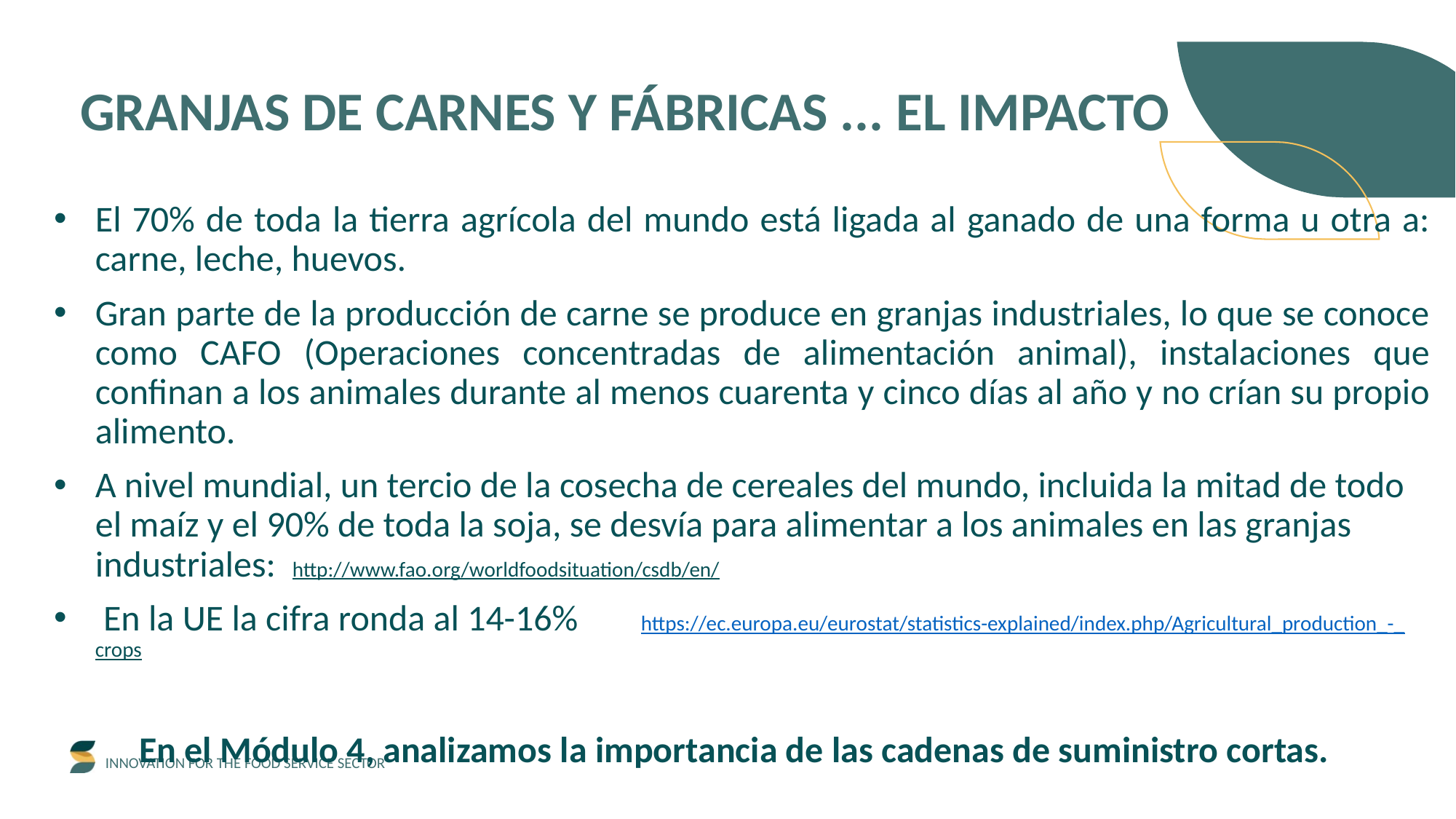

GRANJAS DE CARNES Y FÁBRICAS ... EL IMPACTO
El 70% de toda la tierra agrícola del mundo está ligada al ganado de una forma u otra a: carne, leche, huevos.
Gran parte de la producción de carne se produce en granjas industriales, lo que se conoce como CAFO (Operaciones concentradas de alimentación animal), instalaciones que confinan a los animales durante al menos cuarenta y cinco días al año y no crían su propio alimento.
A nivel mundial, un tercio de la cosecha de cereales del mundo, incluida la mitad de todo el maíz y el 90% de toda la soja, se desvía para alimentar a los animales en las granjas industriales:  http://www.fao.org/worldfoodsituation/csdb/en/
 En la UE la cifra ronda al 14-16%	https://ec.europa.eu/eurostat/statistics-explained/index.php/Agricultural_production_-_crops

En el Módulo 4, analizamos la importancia de las cadenas de suministro cortas.